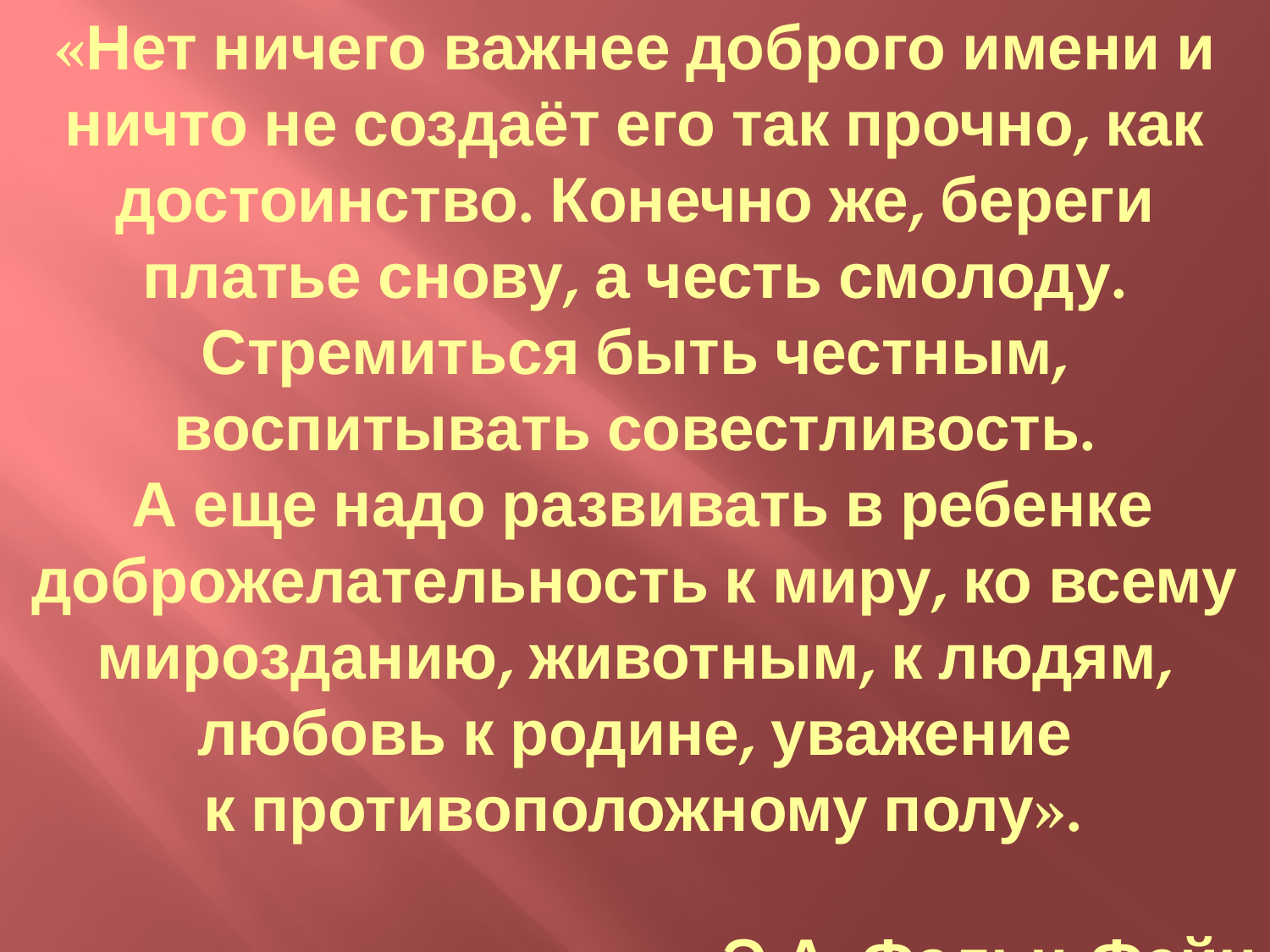

«Нет ничего важнее доброго имени и ничто не создаёт его так прочно, как достоинство. Конечно же, береги платье снову, а честь смолоду. Стремиться быть честным, воспитывать совестливость.
 А еще надо развивать в ребенке доброжелательность к миру, ко всему мирозданию, животным, к людям, любовь к родине, уважение
 к противоположному полу».

Э.А. Фальц-Фейн